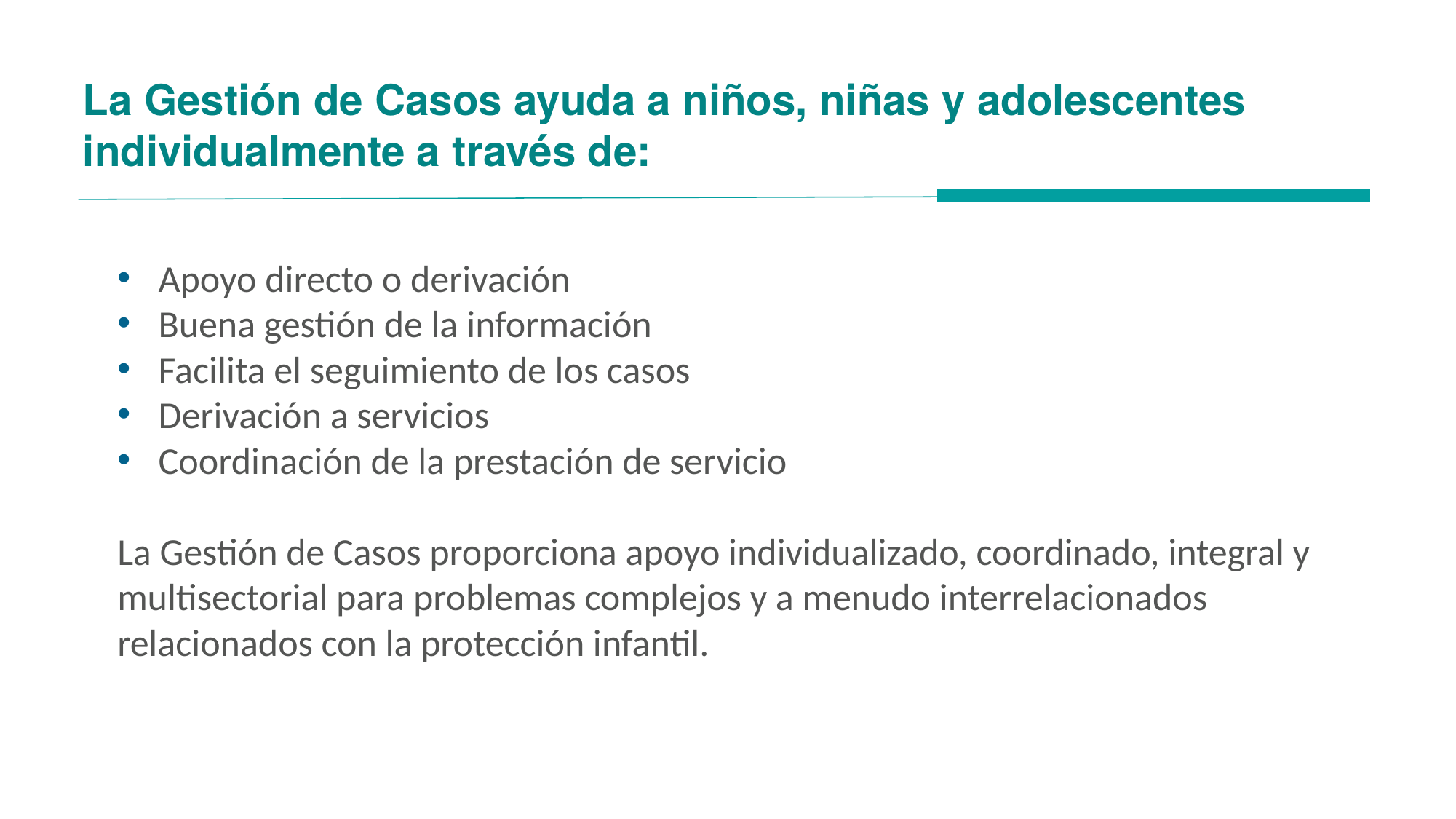

La Gestión de Casos ayuda a niños, niñas y adolescentes  individualmente a través de:
Apoyo directo o derivación
Buena gestión de la información
Facilita el seguimiento de los casos
Derivación a servicios
Coordinación de la prestación de servicio

La Gestión de Casos proporciona apoyo individualizado, coordinado, integral y multisectorial para problemas complejos y a menudo interrelacionados relacionados con la protección infantil.